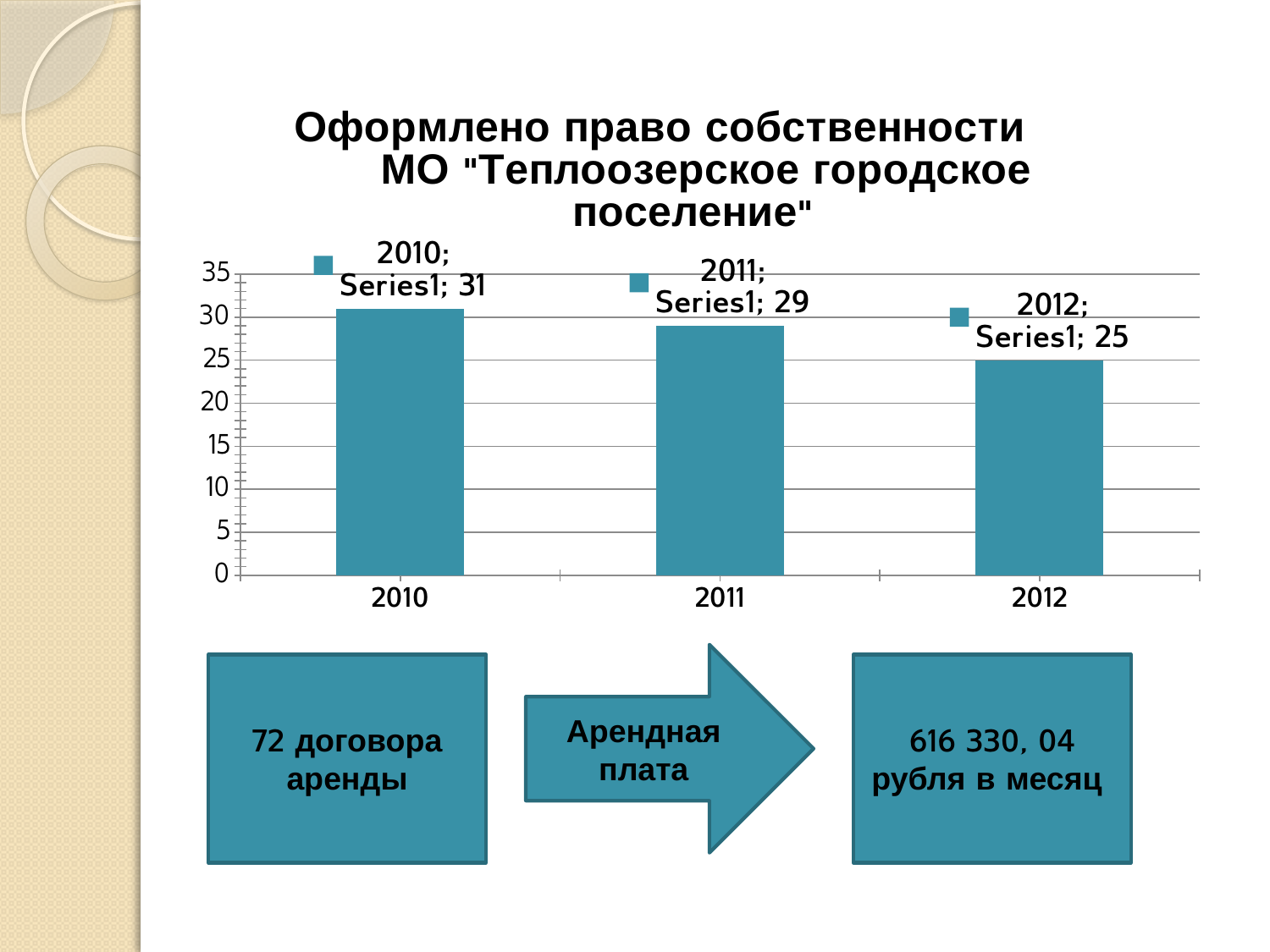

[unsupported chart]

Арендная плата
72 договора аренды
616 330, 04 рубля в месяц